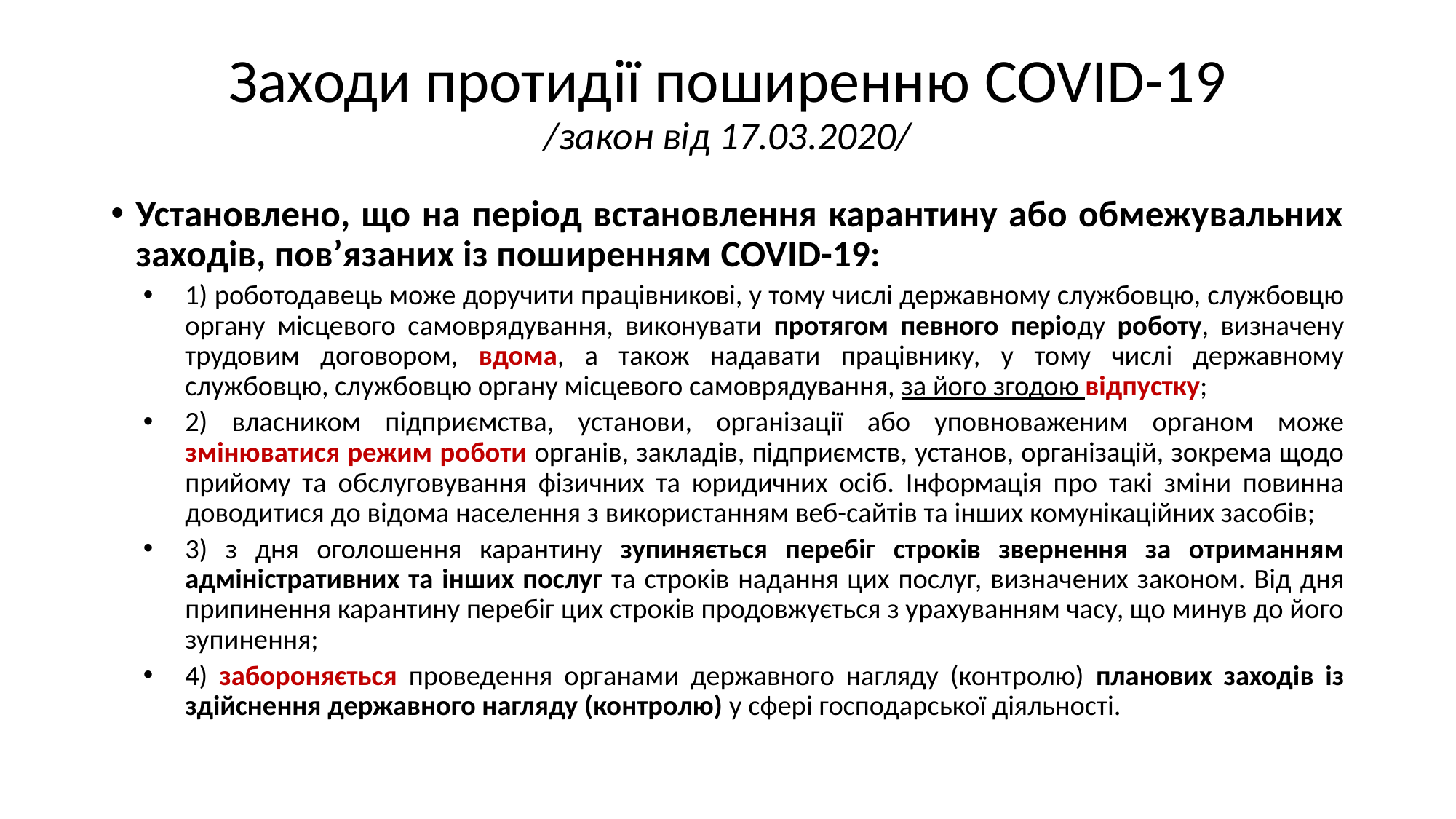

# Заходи протидії поширенню COVID-19 /закон від 17.03.2020/
Установлено, що на період встановлення карантину або обмежувальних заходів, пов’язаних із поширенням COVID-19:
1) роботодавець може доручити працівникові, у тому числі державному службовцю, службовцю органу місцевого самоврядування, виконувати протягом певного періоду роботу, визначену трудовим договором, вдома, а також надавати працівнику, у тому числі державному службовцю, службовцю органу місцевого самоврядування, за його згодою відпустку;
2) власником підприємства, установи, організації або уповноваженим органом може змінюватися режим роботи органів, закладів, підприємств, установ, організацій, зокрема щодо прийому та обслуговування фізичних та юридичних осіб. Інформація про такі зміни повинна доводитися до відома населення з використанням веб-сайтів та інших комунікаційних засобів;
3) з дня оголошення карантину зупиняється перебіг строків звернення за отриманням адміністративних та інших послуг та строків надання цих послуг, визначених законом. Від дня припинення карантину перебіг цих строків продовжується з урахуванням часу, що минув до його зупинення;
4) забороняється проведення органами державного нагляду (контролю) планових заходів із здійснення державного нагляду (контролю) у сфері господарської діяльності.